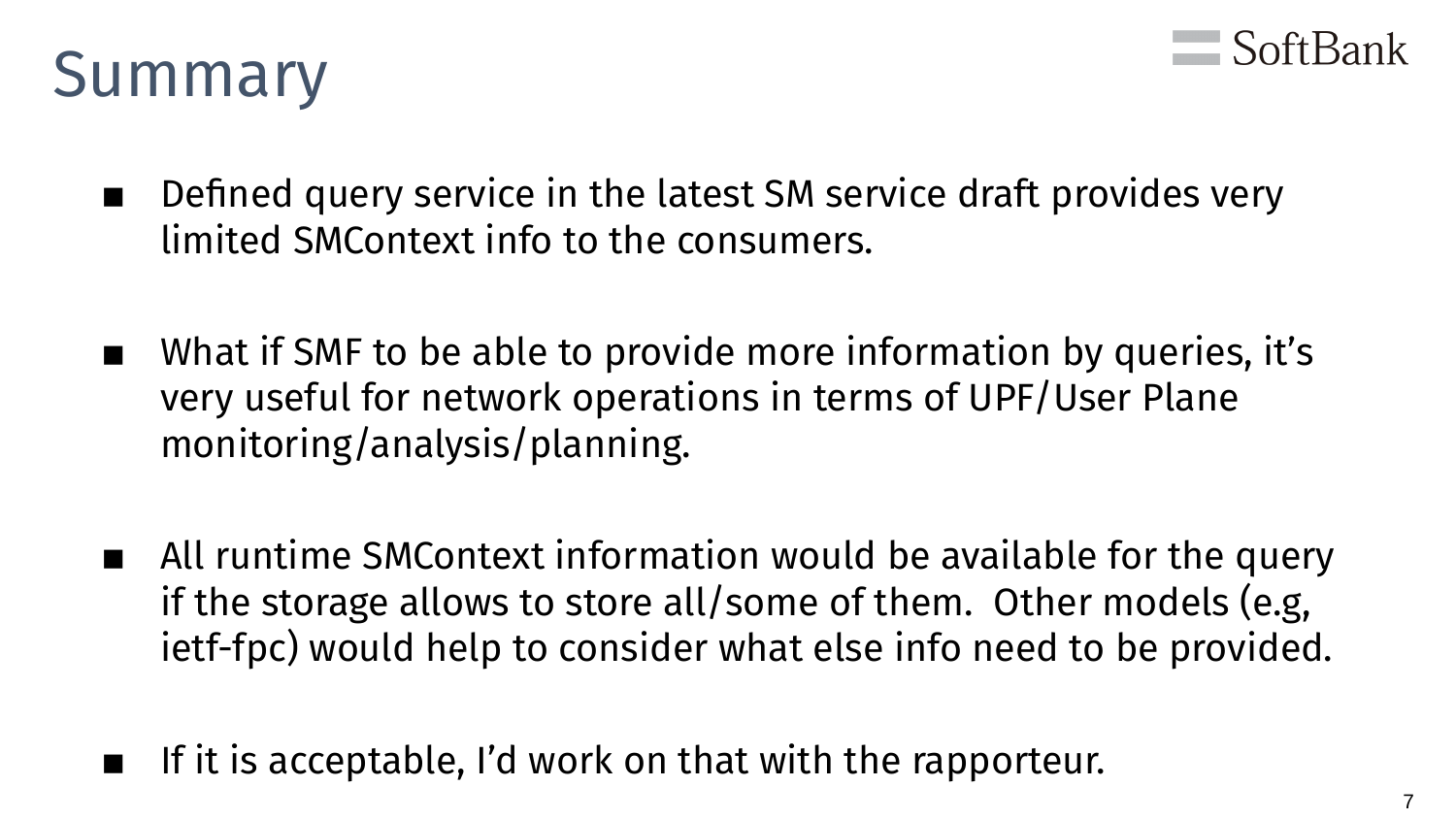

# Summary
Defined query service in the latest SM service draft provides very limited SMContext info to the consumers.

What if SMF to be able to provide more information by queries, it’s very useful for network operations in terms of UPF/User Plane monitoring/analysis/planning.

All runtime SMContext information would be available for the query if the storage allows to store all/some of them.  Other models (e.g, ietf-fpc) would help to consider what else info need to be provided.

If it is acceptable, I’d work on that with the rapporteur.